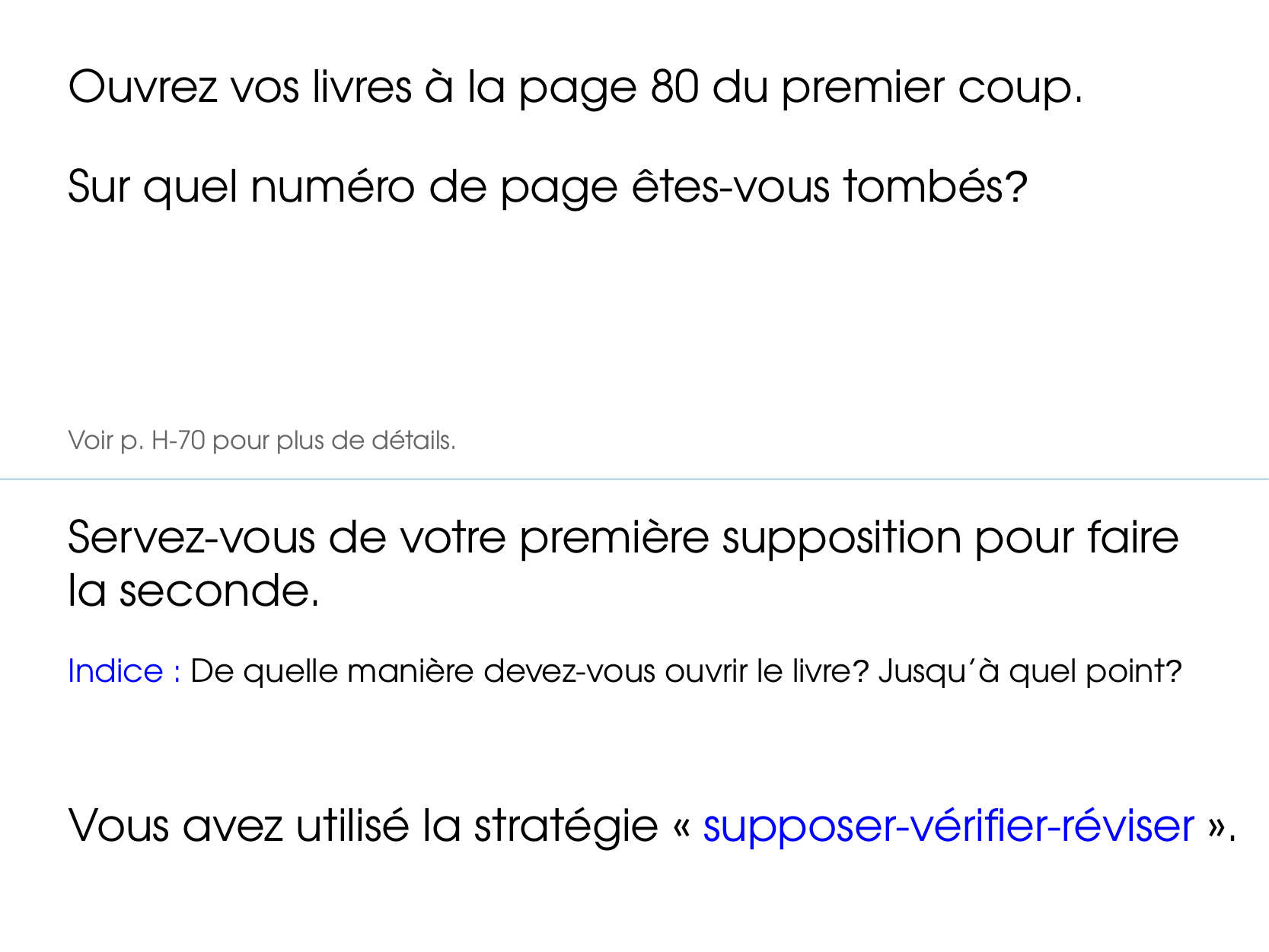

Ouvrez vos livres à la page 80 du premier coup.
Sur quel numéro de page êtes-vous tombés?
Voir p. H-70 pour plus de détails.
Servez-vous de votre première supposition pour faire la seconde.
Indice : De quelle manière devez-vous ouvrir le livre? Jusqu’à quel point?
Vous avez utilisé la stratégie « supposer-vérifier-réviser ».